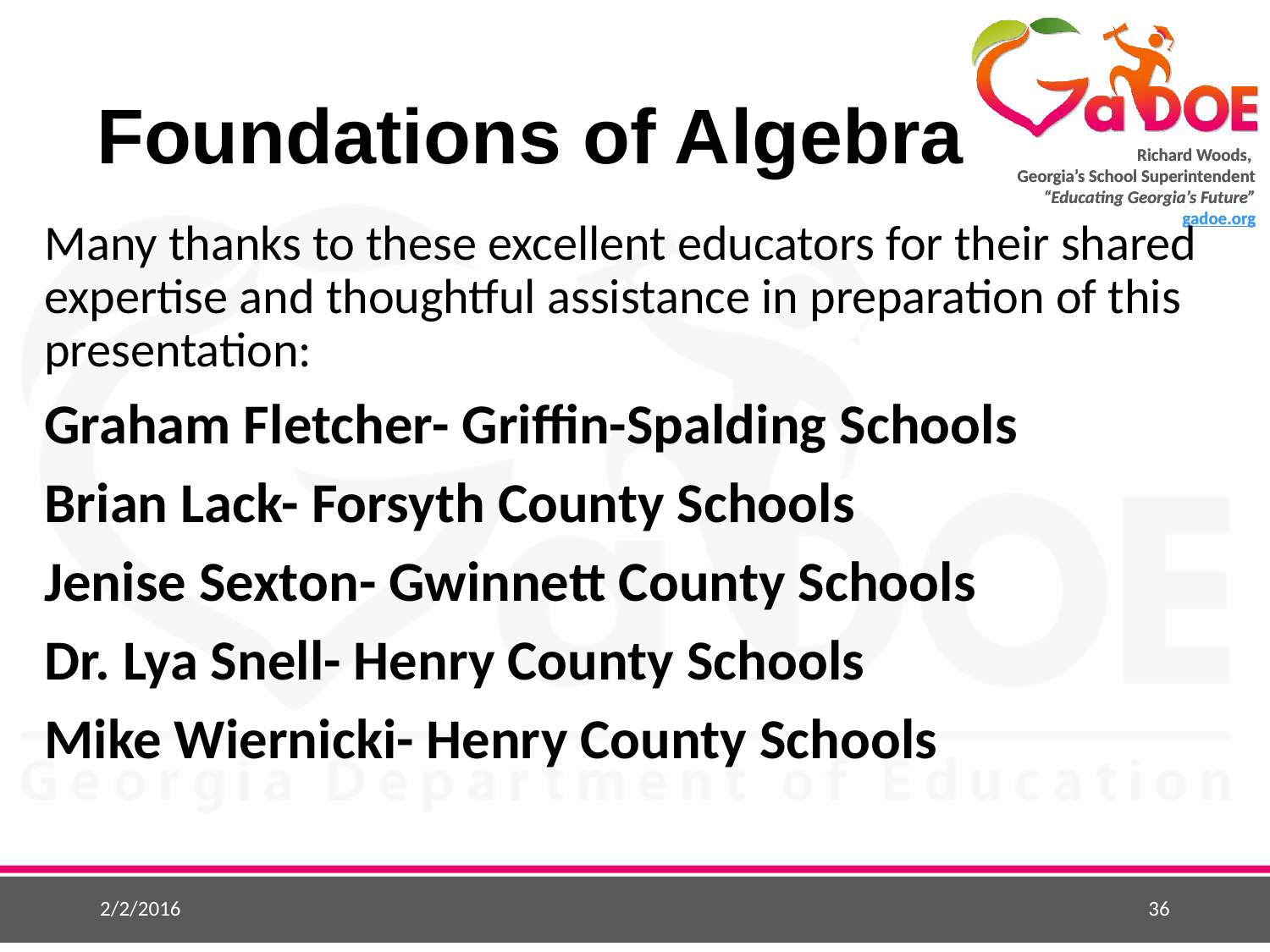

# Foundations of Algebra
Many thanks to these excellent educators for their shared expertise and thoughtful assistance in preparation of this presentation:
Graham Fletcher- Griffin-Spalding Schools
Brian Lack- Forsyth County Schools
Jenise Sexton- Gwinnett County Schools
Dr. Lya Snell- Henry County Schools
Mike Wiernicki- Henry County Schools

2/2/2016
36